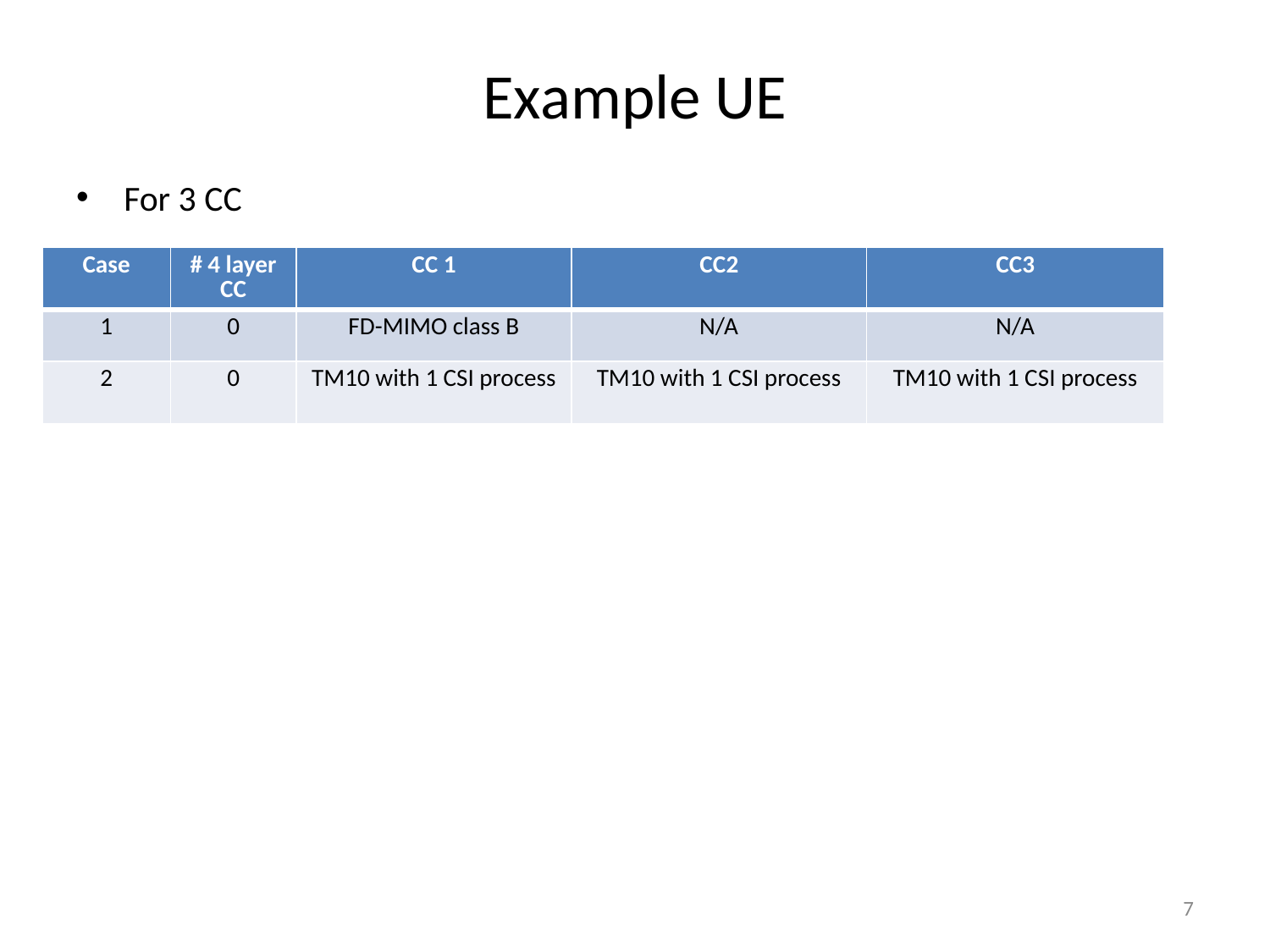

# Example UE
For 3 CC

| Case | # 4 layer CC | CC 1 | CC2 | CC3 |
| --- | --- | --- | --- | --- |
| 1 | 0 | FD-MIMO class B | N/A | N/A |
| 2 | 0 | TM10 with 1 CSI process | TM10 with 1 CSI process | TM10 with 1 CSI process |
7